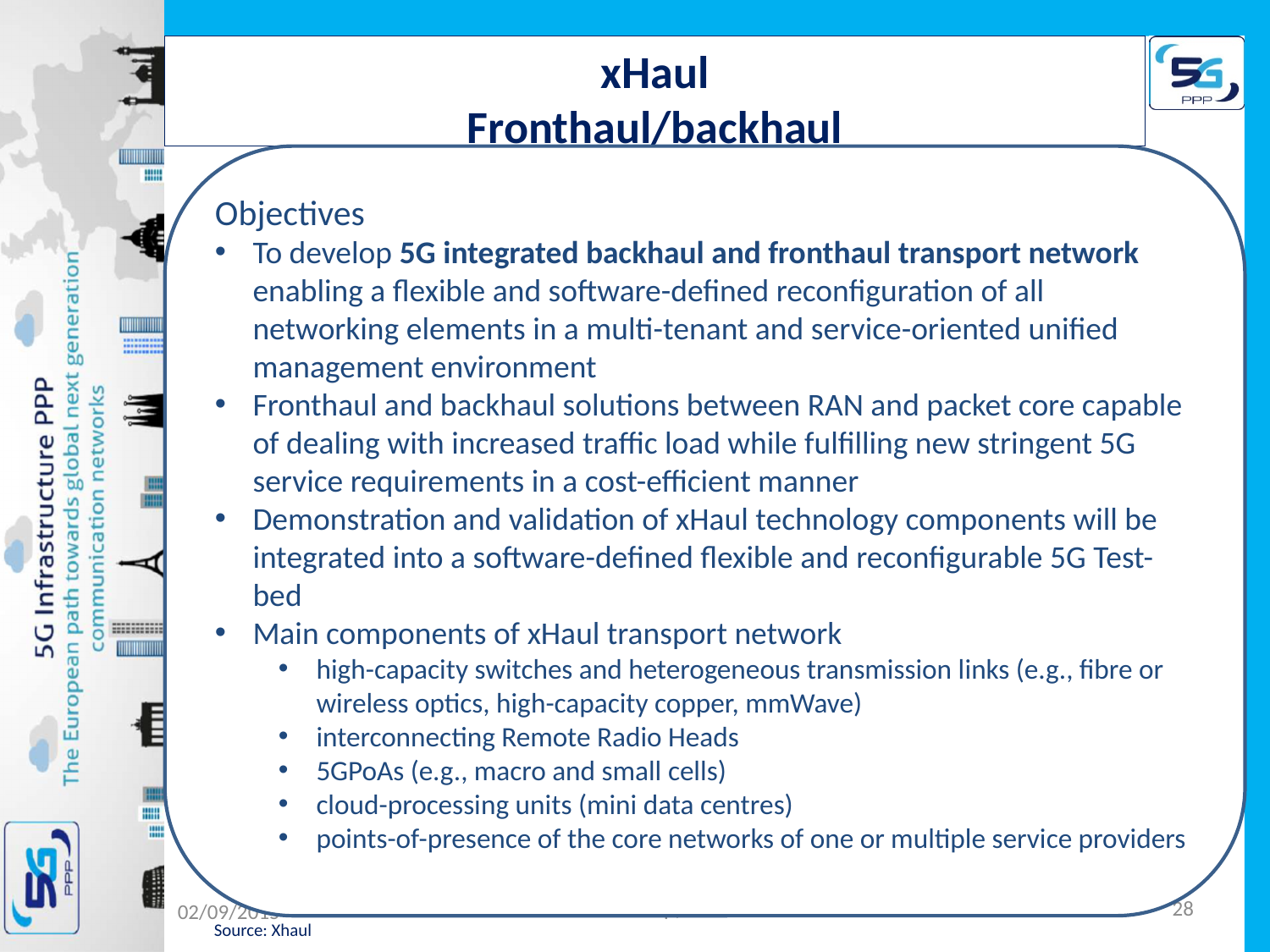

xHaul
Fronthaul/backhaul
Objectives
To develop 5G integrated backhaul and fronthaul transport network enabling a flexible and software-defined reconfiguration of all networking elements in a multi-tenant and service-oriented unified management environment
Fronthaul and backhaul solutions between RAN and packet core capable of dealing with increased traffic load while fulfilling new stringent 5G service requirements in a cost-efficient manner
Demonstration and validation of xHaul technology components will be integrated into a software-defined flexible and reconfigurable 5G Test-bed
Main components of xHaul transport network
high-capacity switches and heterogeneous transmission links (e.g., fibre or wireless optics, high-capacity copper, mmWave)
interconnecting Remote Radio Heads
5GPoAs (e.g., macro and small cells)
cloud-processing units (mini data centres)
points-of-presence of the core networks of one or multiple service providers

Research projects

Innovation projects

COHERENT
Coordinated control and spectrum management for 5G heterogeneous radio access networks
METIS-II
Mobile and wireless communications Enablers for Twenty-twenty (2020) Information Society-II
5G-Norma
5G NOvel Radio Multiservice adaptive network Architecture
SPEED-5G
quality of Service Provision and capacity Expansion through Extended-DSA for 5G
FANTASTIC-5G
Flexible Air iNTerfAce for Scalable service delivery wiThin wIreless Communication networks of the 5th Generation
5G-Xhaul
Dynamically reconfigurable optical-wireless backhaul/fronthaul with cognitive control plane for small cells and cloud-RANs
SESAME
Small cEllS coordinAtion for Multi-tenancy and Edge services
Flex5Gware
Flexible and efficient hardware/software platforms for 5G network elements and devices
mmMAGIC
Millimetre-Wave Based Mobile Radio Access Network for Fifth Generation Integrated Communications
Xhaul
The 5G Integrated fronthaul/backhaul
3GPP RAN 5G Workshop, 17.-18.9.2015
28
02/09/2015
Source: Xhaul